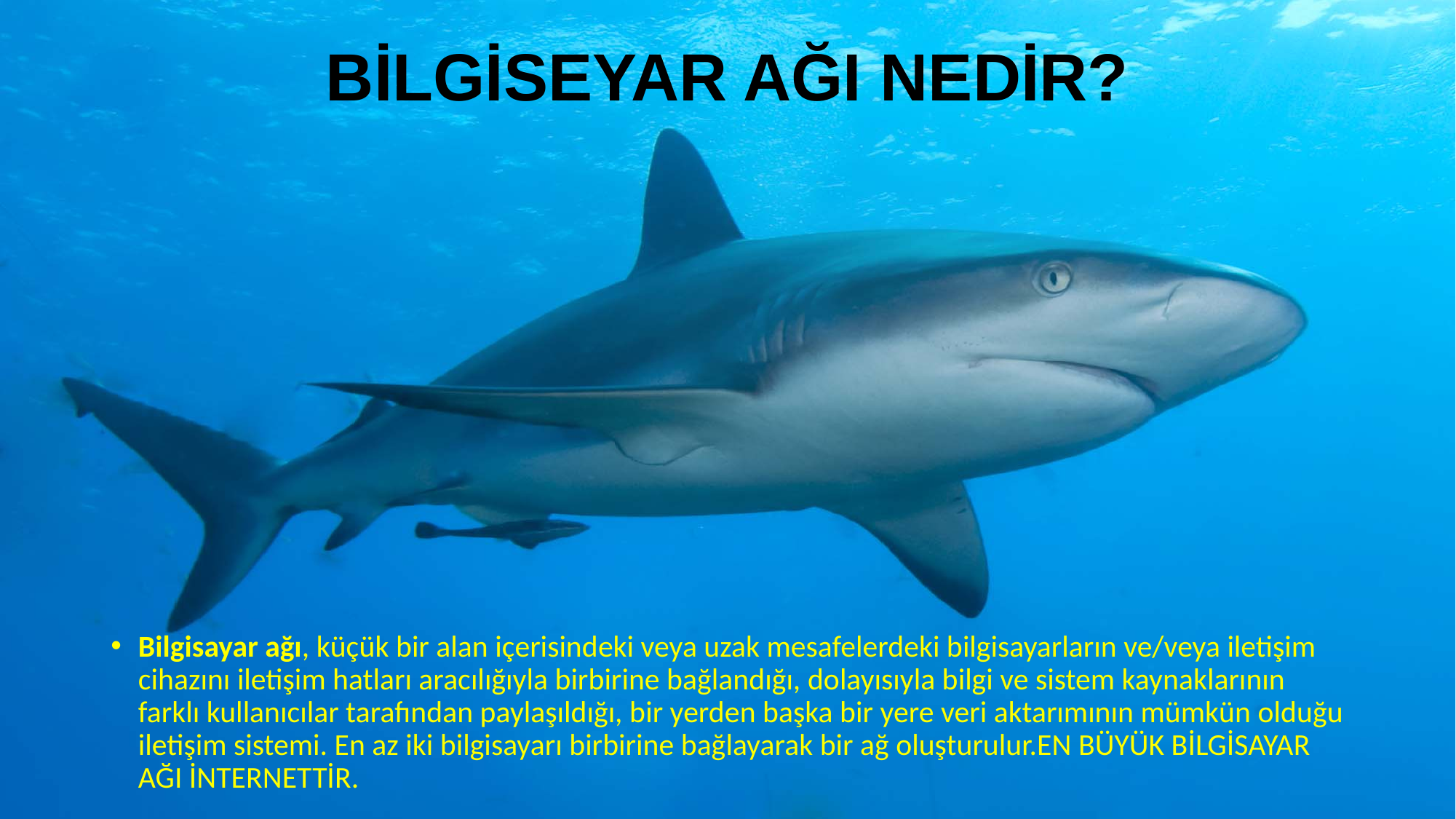

# BİLGİSEYAR AĞI NEDİR?
Bilgisayar ağı, küçük bir alan içerisindeki veya uzak mesafelerdeki bilgisayarların ve/veya iletişim cihazını iletişim hatları aracılığıyla birbirine bağlandığı, dolayısıyla bilgi ve sistem kaynaklarının farklı kullanıcılar tarafından paylaşıldığı, bir yerden başka bir yere veri aktarımının mümkün olduğu iletişim sistemi. En az iki bilgisayarı birbirine bağlayarak bir ağ oluşturulur.EN BÜYÜK BİLGİSAYAR AĞI İNTERNETTİR.